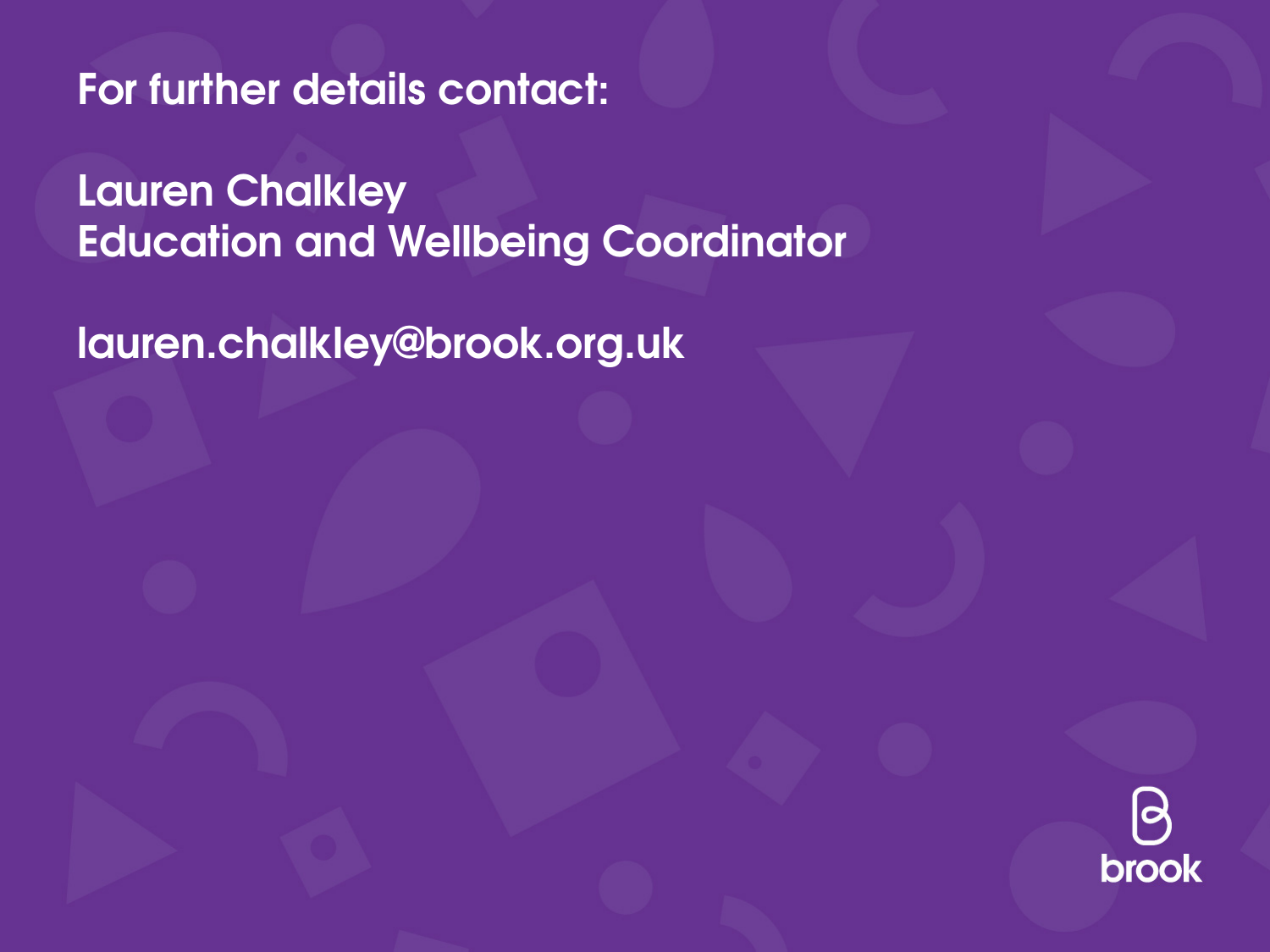

For further details contact:​
​
Lauren Chalkley​
Education and Wellbeing Coordinator​
​
lauren.chalkley@brook.org.uk​